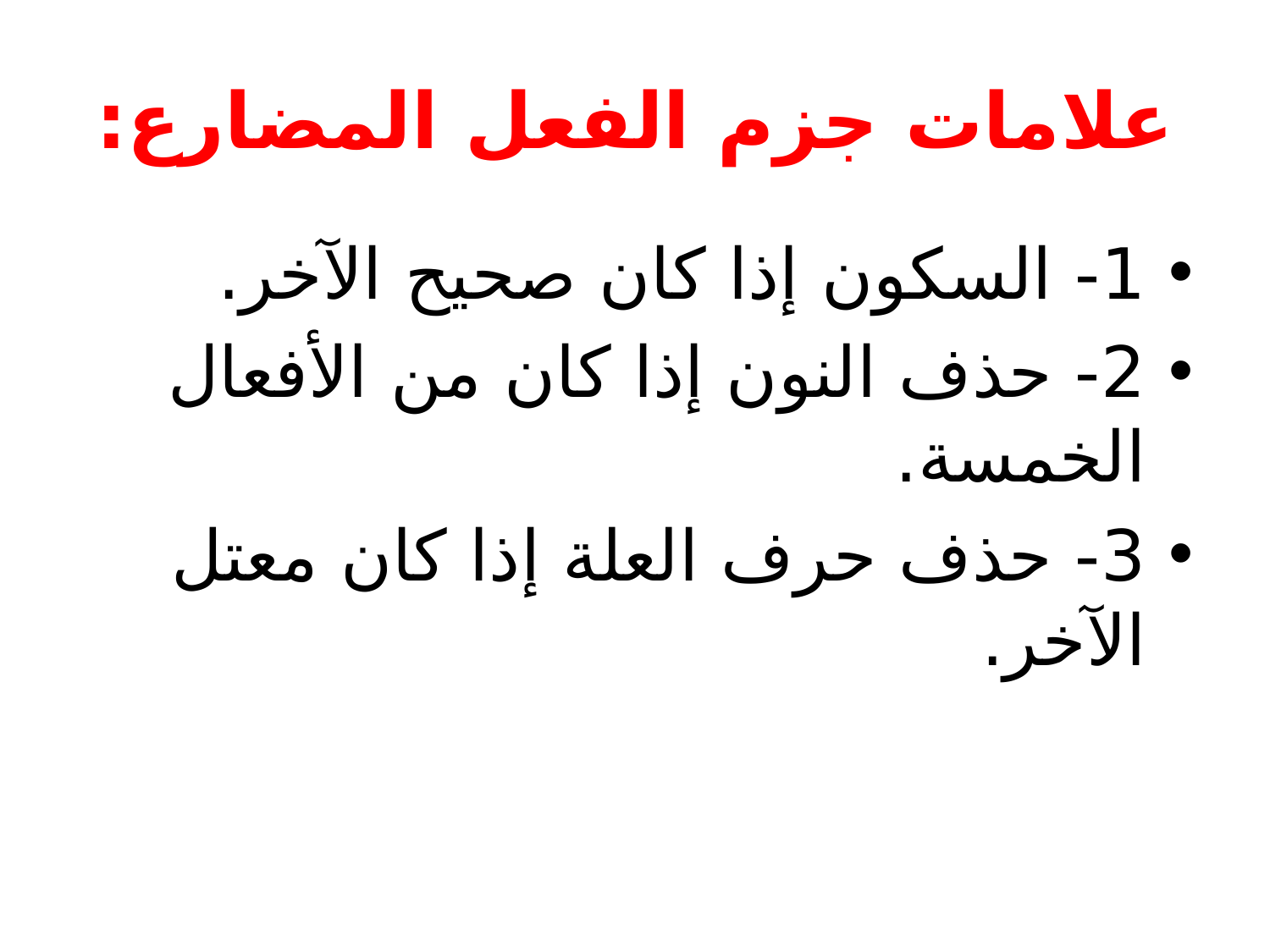

# علامات جزم الفعل المضارع:
1- السكون إذا كان صحيح الآخر.
2- حذف النون إذا كان من الأفعال الخمسة.
3- حذف حرف العلة إذا كان معتل الآخر.